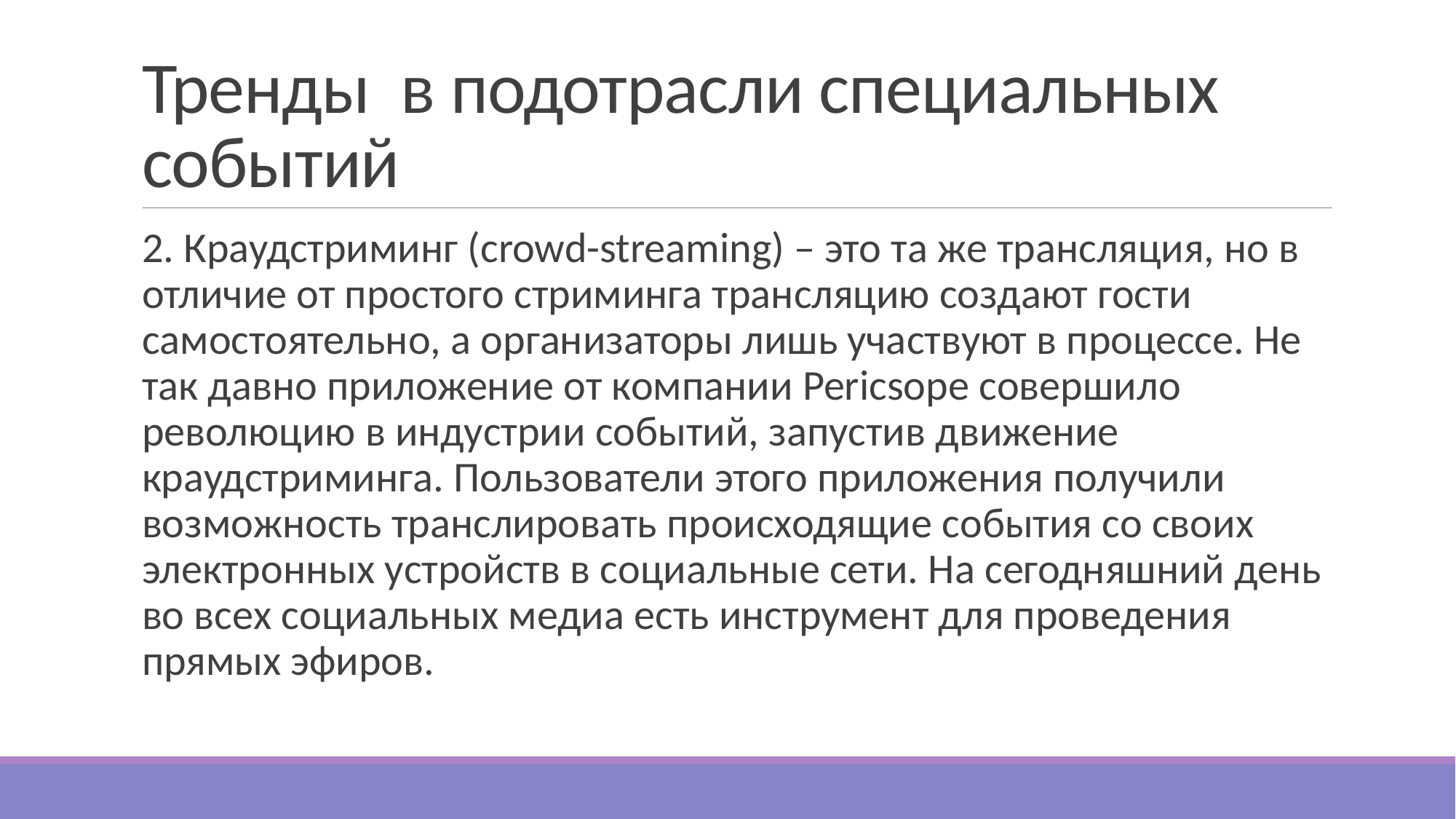

# Тренды  в подотрасли специальных событий
2. Краудстриминг (crowd-streaming) – это та же трансляция, но в отличие от простого стриминга трансляцию создают гости самостоятельно, а организаторы лишь участвуют в процессе. Не так давно приложение от компании Pericsope совершило революцию в индустрии событий, запустив движение краудстриминга. Пользователи этого приложения получили возможность транслировать происходящие события со своих электронных устройств в социальные сети. На сегодняшний день во всех социальных медиа есть инструмент для проведения прямых эфиров.